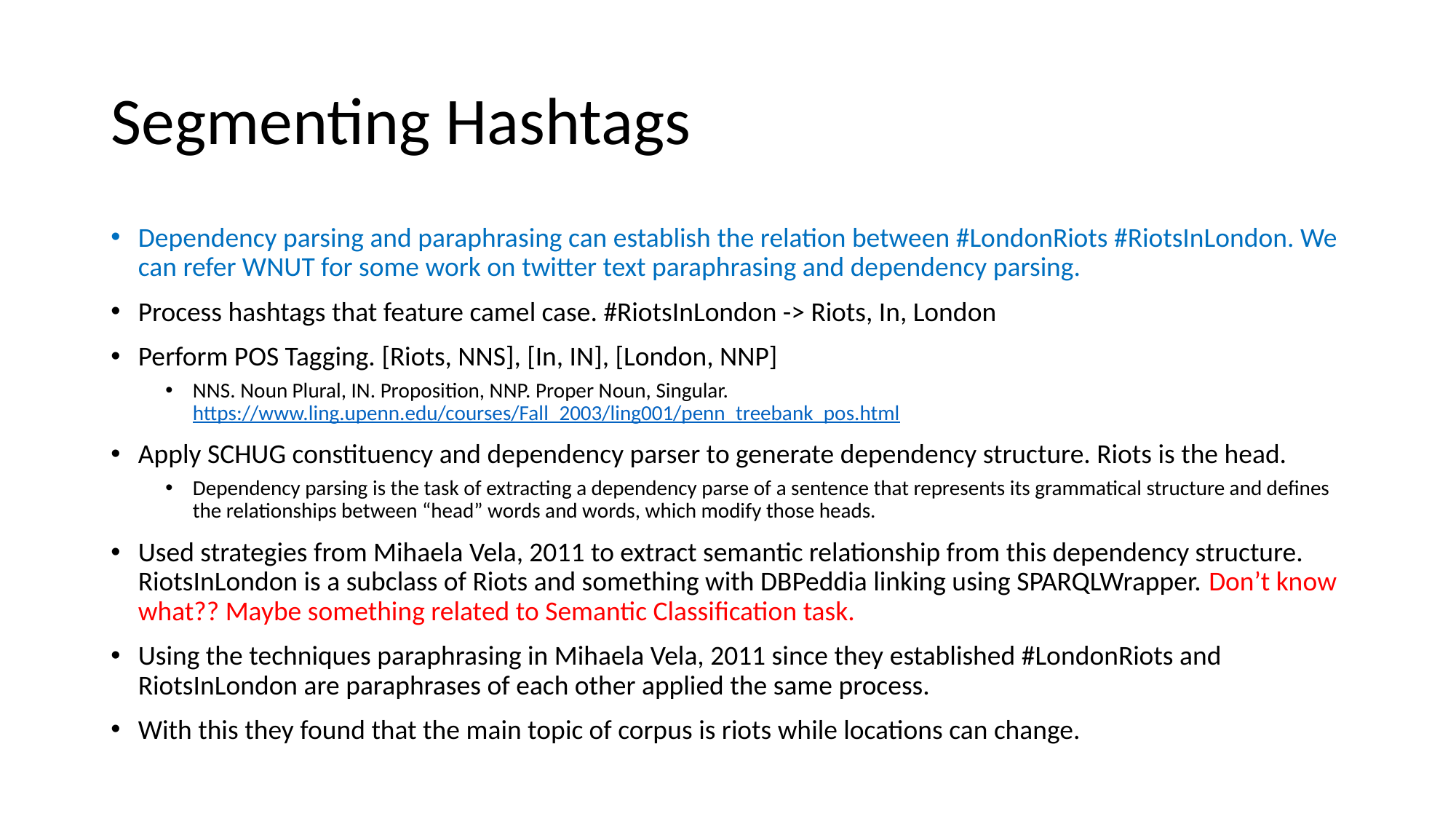

# Segmenting Hashtags
Dependency parsing and paraphrasing can establish the relation between #LondonRiots #RiotsInLondon. We can refer WNUT for some work on twitter text paraphrasing and dependency parsing.
Process hashtags that feature camel case. #RiotsInLondon -> Riots, In, London
Perform POS Tagging. [Riots, NNS], [In, IN], [London, NNP]
NNS. Noun Plural, IN. Proposition, NNP. Proper Noun, Singular. https://www.ling.upenn.edu/courses/Fall_2003/ling001/penn_treebank_pos.html
Apply SCHUG constituency and dependency parser to generate dependency structure. Riots is the head.
Dependency parsing is the task of extracting a dependency parse of a sentence that represents its grammatical structure and defines the relationships between “head” words and words, which modify those heads.
Used strategies from Mihaela Vela, 2011 to extract semantic relationship from this dependency structure. RiotsInLondon is a subclass of Riots and something with DBPeddia linking using SPARQLWrapper. Don’t know what?? Maybe something related to Semantic Classification task.
Using the techniques paraphrasing in Mihaela Vela, 2011 since they established #LondonRiots and RiotsInLondon are paraphrases of each other applied the same process.
With this they found that the main topic of corpus is riots while locations can change.